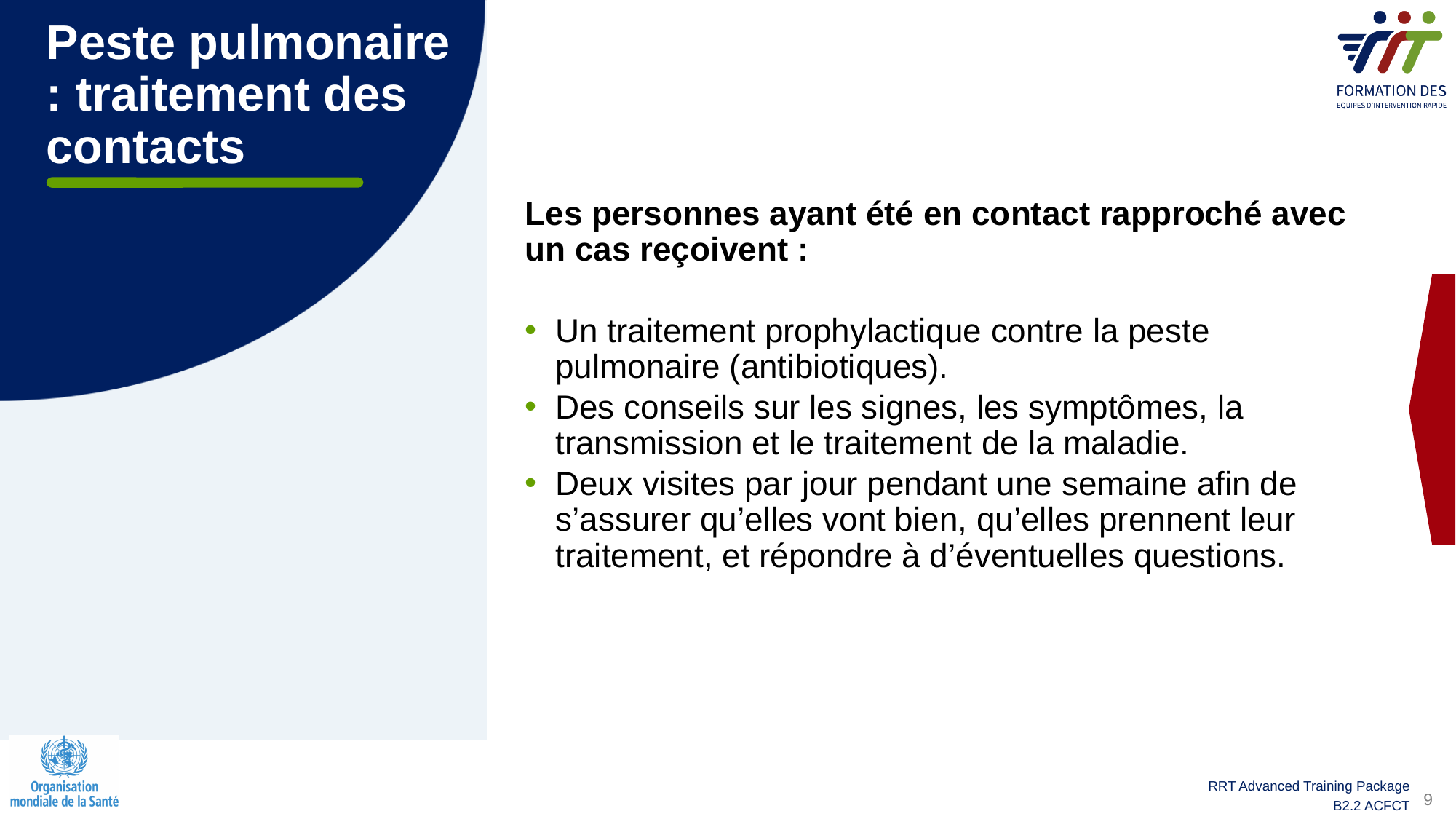

# Peste pulmonaire: traitement des  contacts
Les personnes ayant été en contact rapproché avec un cas reçoivent :

Un traitement prophylactique contre la peste pulmonaire (antibiotiques).
Des conseils sur les signes, les symptômes, la transmission et le traitement de la maladie.
Deux visites par jour pendant une semaine afin de s’assurer qu’elles vont bien, qu’elles prennent leur traitement, et répondre à d’éventuelles questions.